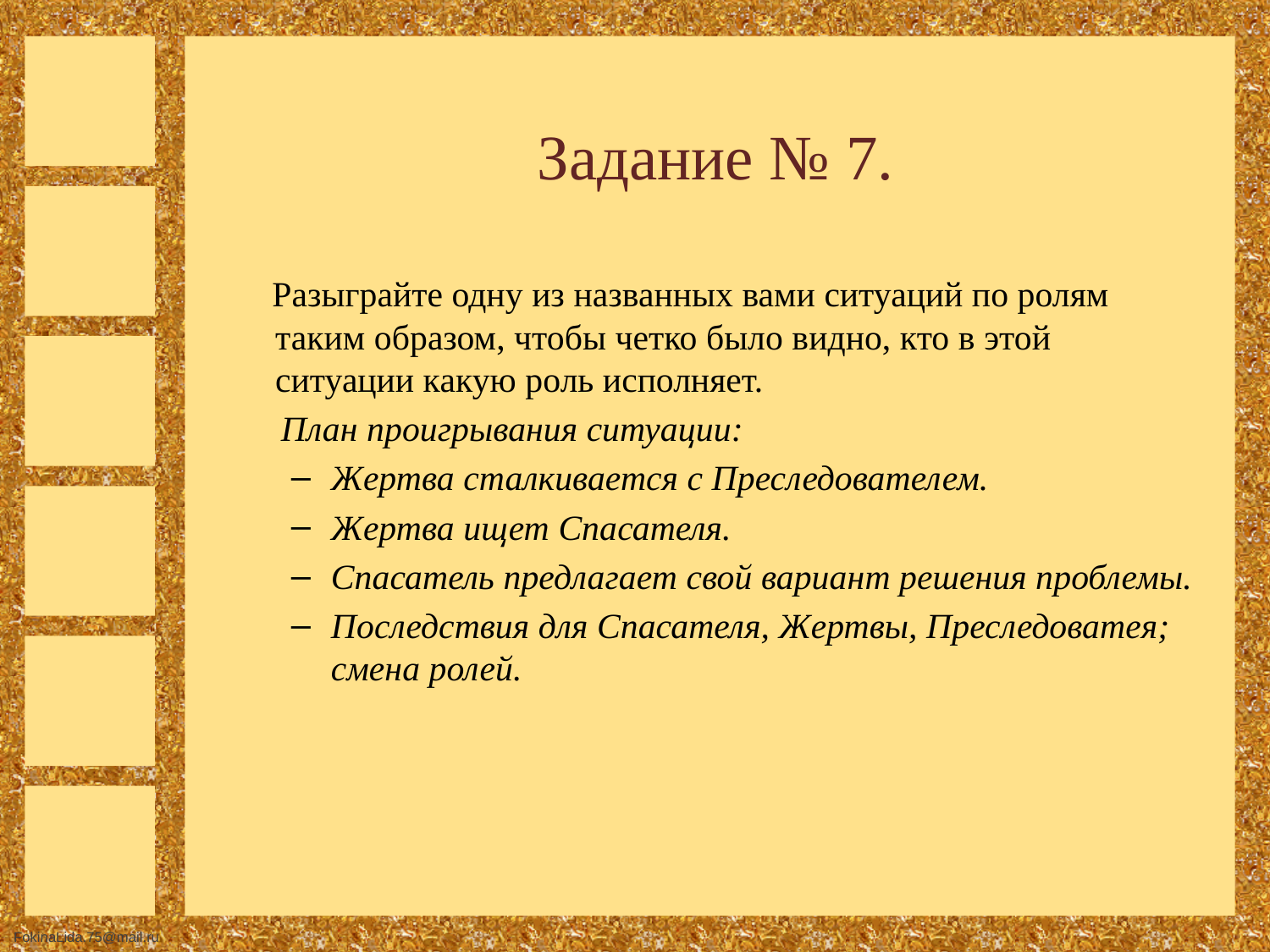

# Задание № 7.

     Разыграйте одну из названных вами ситуаций по ролям таким образом, чтобы четко было видно, кто в этой ситуации какую роль исполняет.
      План проигрывания ситуации:
Жертва сталкивается с Преследователем.
Жертва ищет Спасателя.
Спасатель предлагает свой вариант решения проблемы.
Последствия для Спасателя, Жертвы, Преследоватея; смена ролей.